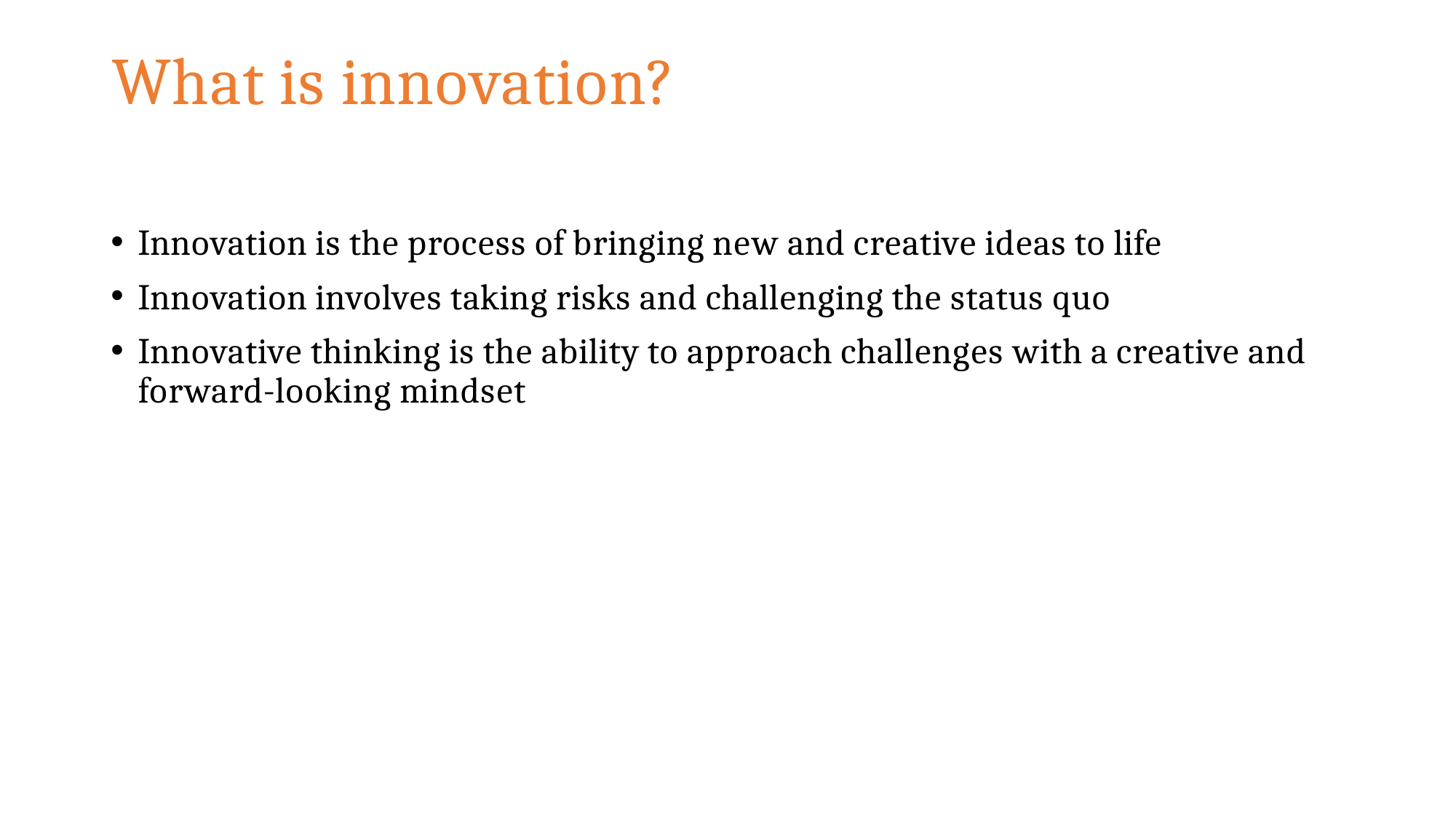

# What is innovation?
Innovation is the process of bringing new and creative ideas to life
Innovation involves taking risks and challenging the status quo
Innovative thinking is the ability to approach challenges with a creative and forward-looking mindset